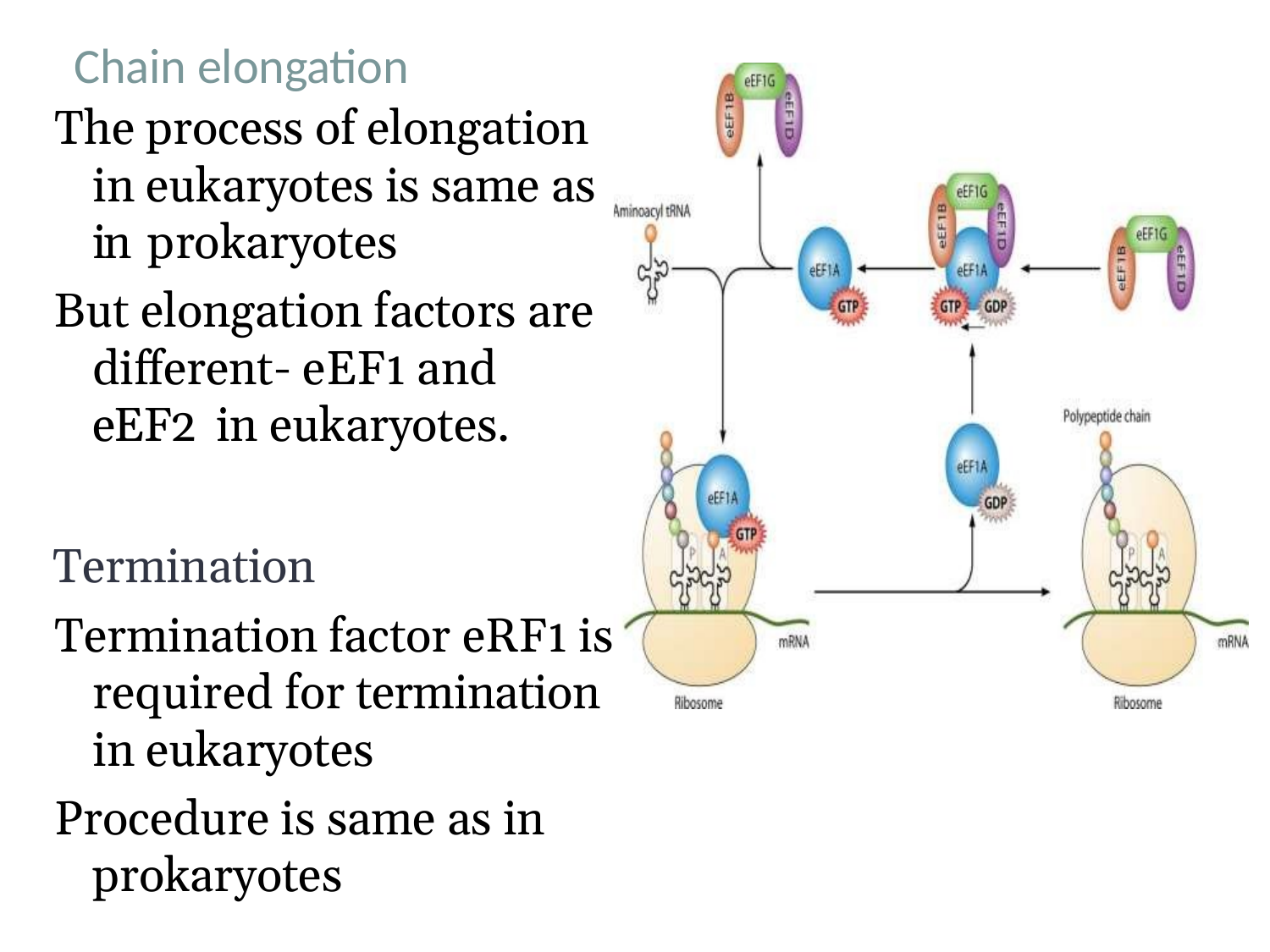

# Chain elongation

The process of elongation in eukaryotes is same as in  prokaryotes
But elongation factors are different- eEF1 and eEF2  in eukaryotes.

Termination
Termination factor eRF1 is required for termination  in eukaryotes
Procedure is same as in prokaryotes